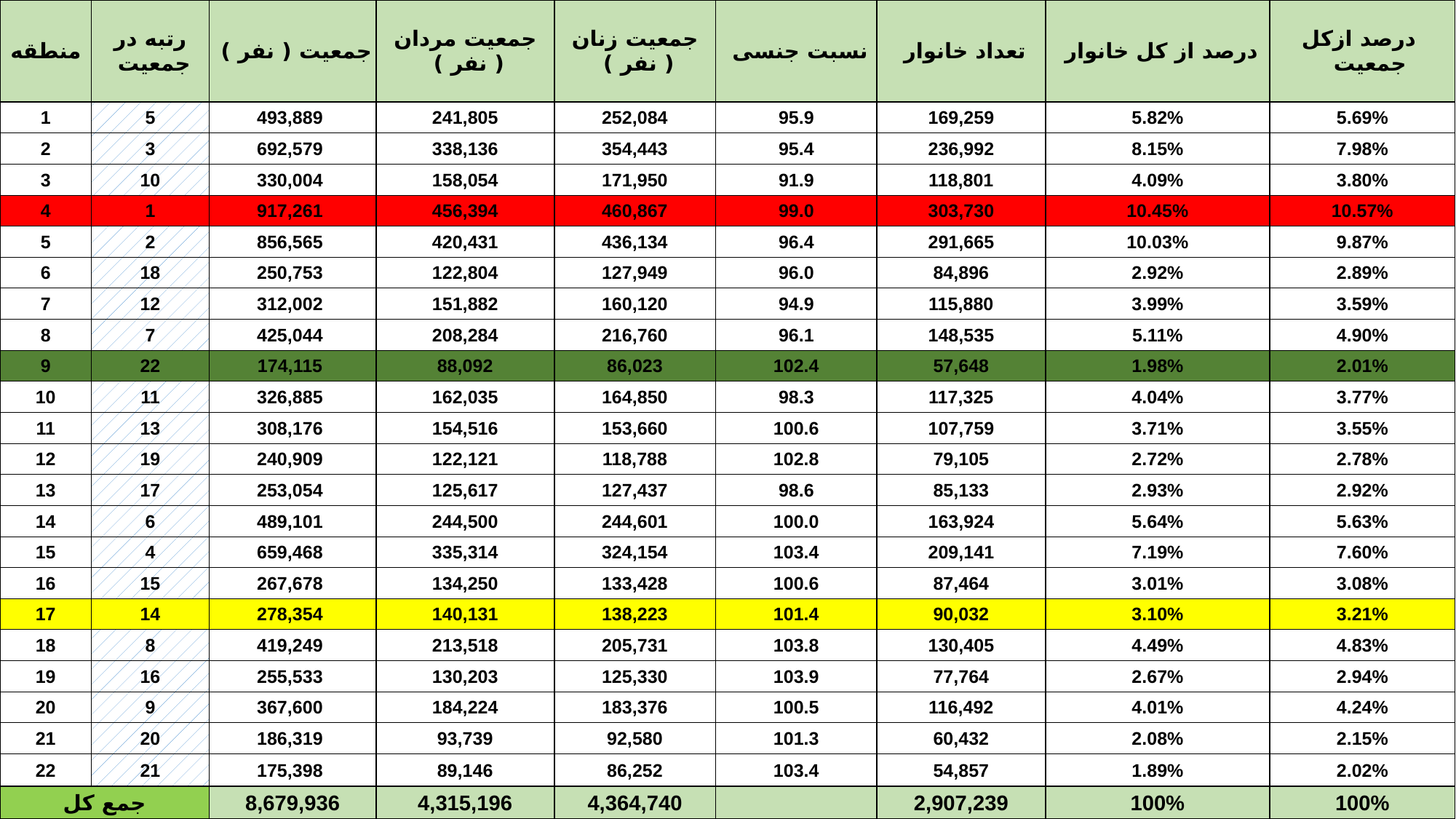

| منطقه | رتبه در جمعیت | جمعیت ( نفر ) | جمعیت مردان ( نفر ) | جمعیت زنان ( نفر ) | نسبت جنسی | تعداد خانوار | درصد از کل خانوار | درصد ازکل جمعیت |
| --- | --- | --- | --- | --- | --- | --- | --- | --- |
| 1 | 5 | 493,889 | 241,805 | 252,084 | 95.9 | 169,259 | 5.82% | 5.69% |
| 2 | 3 | 692,579 | 338,136 | 354,443 | 95.4 | 236,992 | 8.15% | 7.98% |
| 3 | 10 | 330,004 | 158,054 | 171,950 | 91.9 | 118,801 | 4.09% | 3.80% |
| 4 | 1 | 917,261 | 456,394 | 460,867 | 99.0 | 303,730 | 10.45% | 10.57% |
| 5 | 2 | 856,565 | 420,431 | 436,134 | 96.4 | 291,665 | 10.03% | 9.87% |
| 6 | 18 | 250,753 | 122,804 | 127,949 | 96.0 | 84,896 | 2.92% | 2.89% |
| 7 | 12 | 312,002 | 151,882 | 160,120 | 94.9 | 115,880 | 3.99% | 3.59% |
| 8 | 7 | 425,044 | 208,284 | 216,760 | 96.1 | 148,535 | 5.11% | 4.90% |
| 9 | 22 | 174,115 | 88,092 | 86,023 | 102.4 | 57,648 | 1.98% | 2.01% |
| 10 | 11 | 326,885 | 162,035 | 164,850 | 98.3 | 117,325 | 4.04% | 3.77% |
| 11 | 13 | 308,176 | 154,516 | 153,660 | 100.6 | 107,759 | 3.71% | 3.55% |
| 12 | 19 | 240,909 | 122,121 | 118,788 | 102.8 | 79,105 | 2.72% | 2.78% |
| 13 | 17 | 253,054 | 125,617 | 127,437 | 98.6 | 85,133 | 2.93% | 2.92% |
| 14 | 6 | 489,101 | 244,500 | 244,601 | 100.0 | 163,924 | 5.64% | 5.63% |
| 15 | 4 | 659,468 | 335,314 | 324,154 | 103.4 | 209,141 | 7.19% | 7.60% |
| 16 | 15 | 267,678 | 134,250 | 133,428 | 100.6 | 87,464 | 3.01% | 3.08% |
| 17 | 14 | 278,354 | 140,131 | 138,223 | 101.4 | 90,032 | 3.10% | 3.21% |
| 18 | 8 | 419,249 | 213,518 | 205,731 | 103.8 | 130,405 | 4.49% | 4.83% |
| 19 | 16 | 255,533 | 130,203 | 125,330 | 103.9 | 77,764 | 2.67% | 2.94% |
| 20 | 9 | 367,600 | 184,224 | 183,376 | 100.5 | 116,492 | 4.01% | 4.24% |
| 21 | 20 | 186,319 | 93,739 | 92,580 | 101.3 | 60,432 | 2.08% | 2.15% |
| 22 | 21 | 175,398 | 89,146 | 86,252 | 103.4 | 54,857 | 1.89% | 2.02% |
| جمع کل |  | 8,679,936 | 4,315,196 | 4,364,740 |  | 2,907,239 | 100% | 100% |